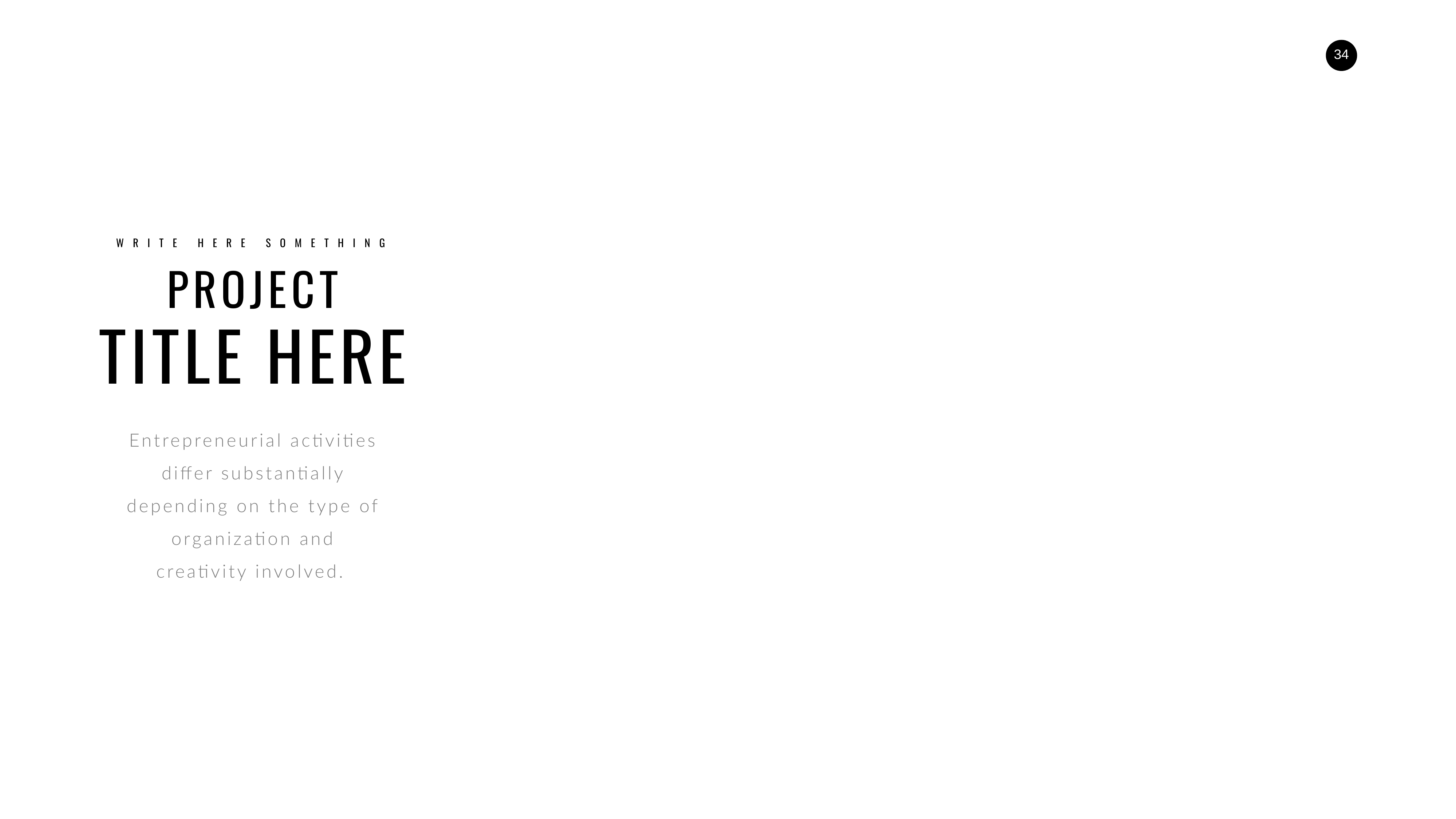

WRITE HERE SOMETHING
PROJECT
TITLE HERE
Entrepreneurial activities differ substantially depending on the type of organization and creativity involved.